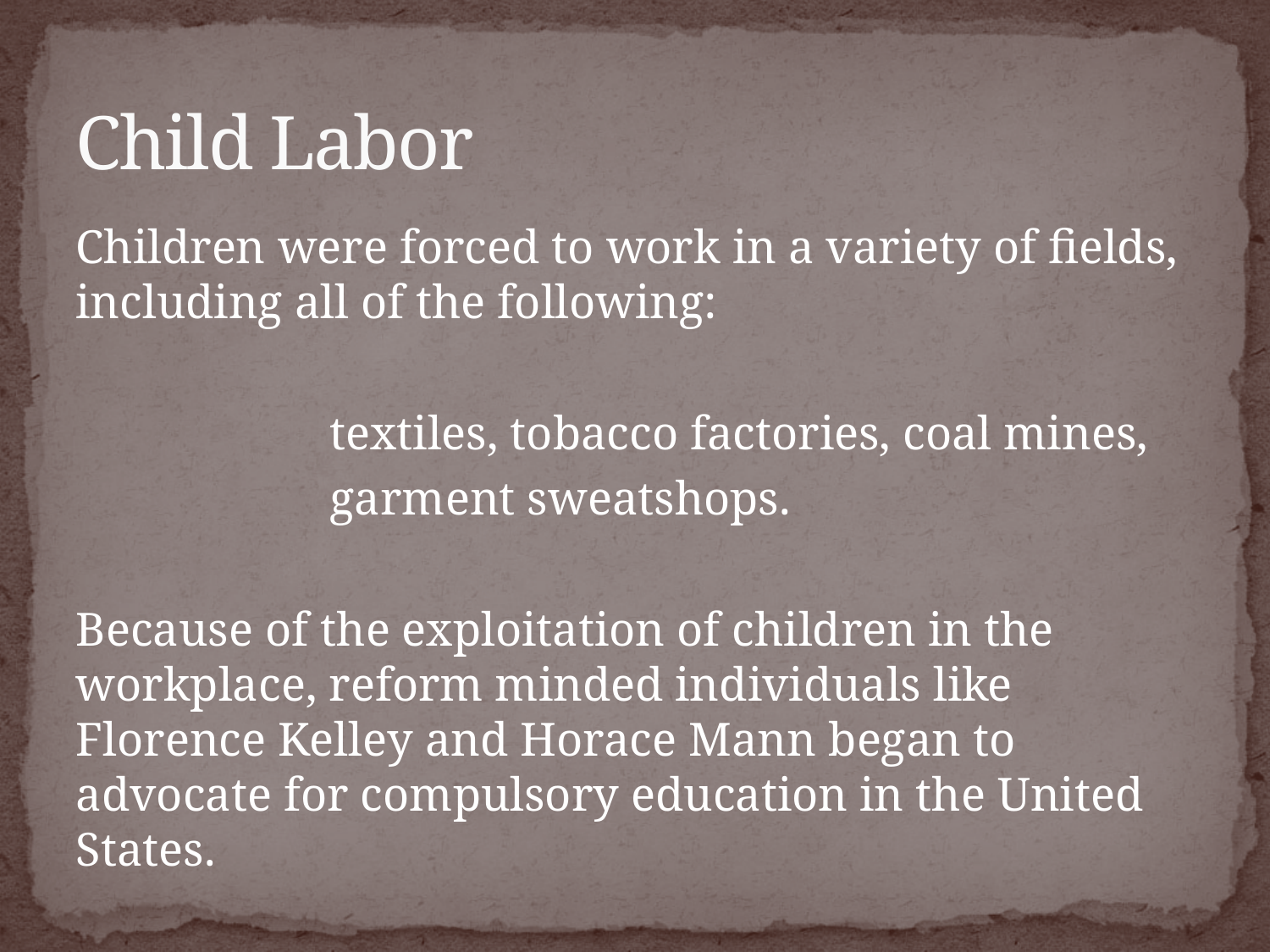

# Child Labor
Children were forced to work in a variety of fields, including all of the following:

		textiles, tobacco factories, coal mines,
		garment sweatshops.

Because of the exploitation of children in the workplace, reform minded individuals like Florence Kelley and Horace Mann began to advocate for compulsory education in the United States.